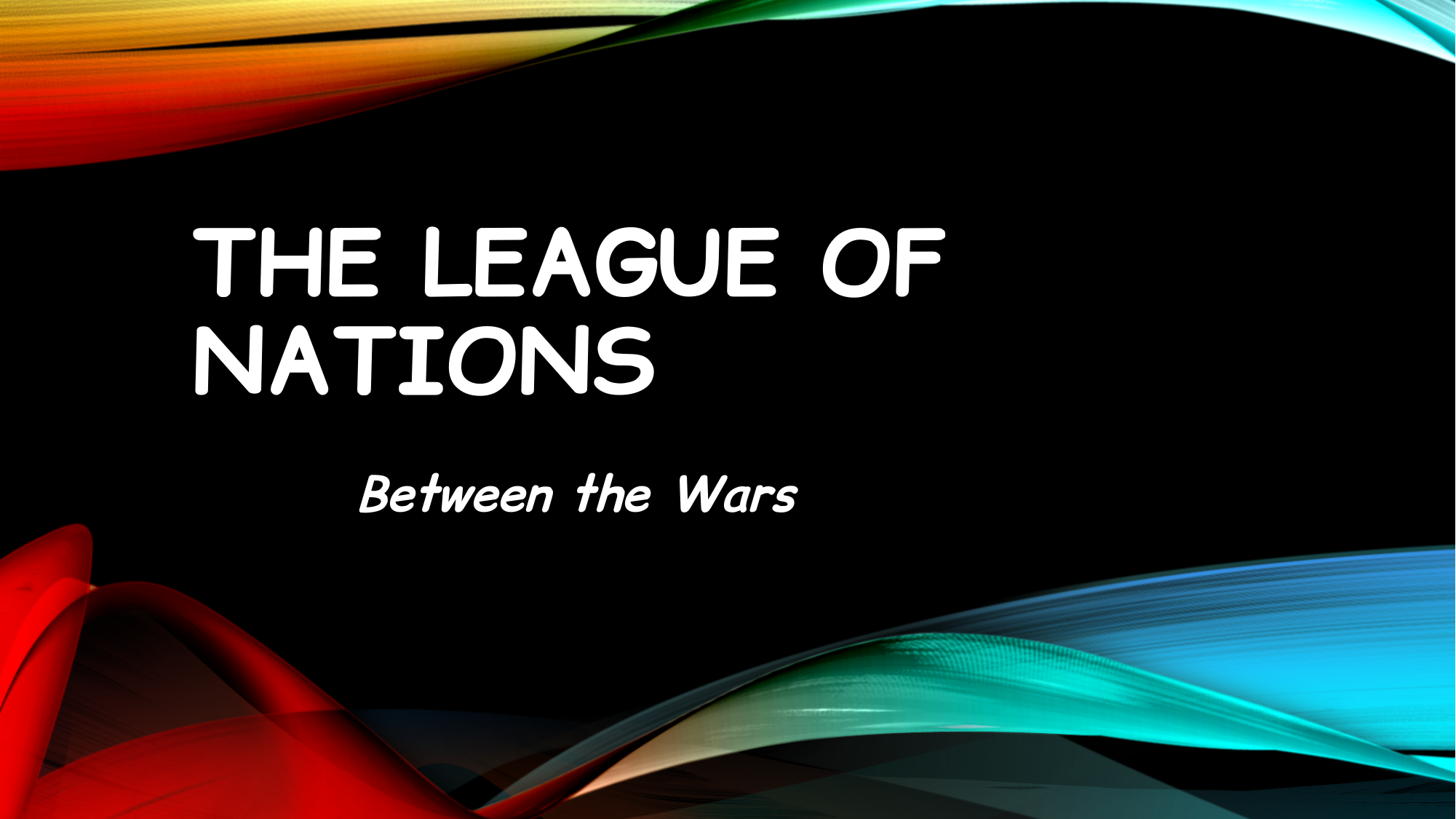

# The League of Nations
Between the Wars